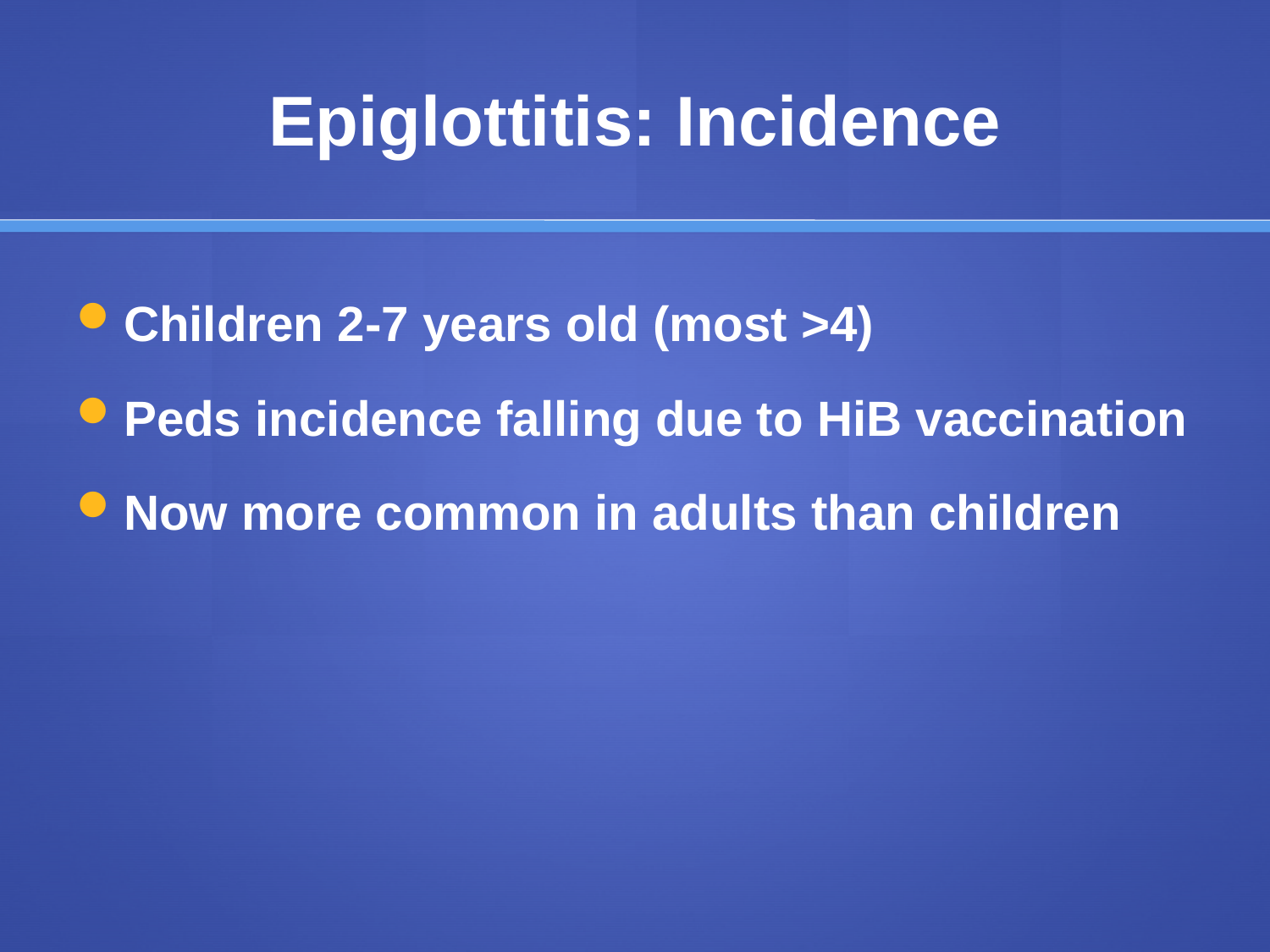

# Epiglottitis: Incidence
Children 2-7 years old (most >4)
Peds incidence falling due to HiB vaccination
Now more common in adults than children